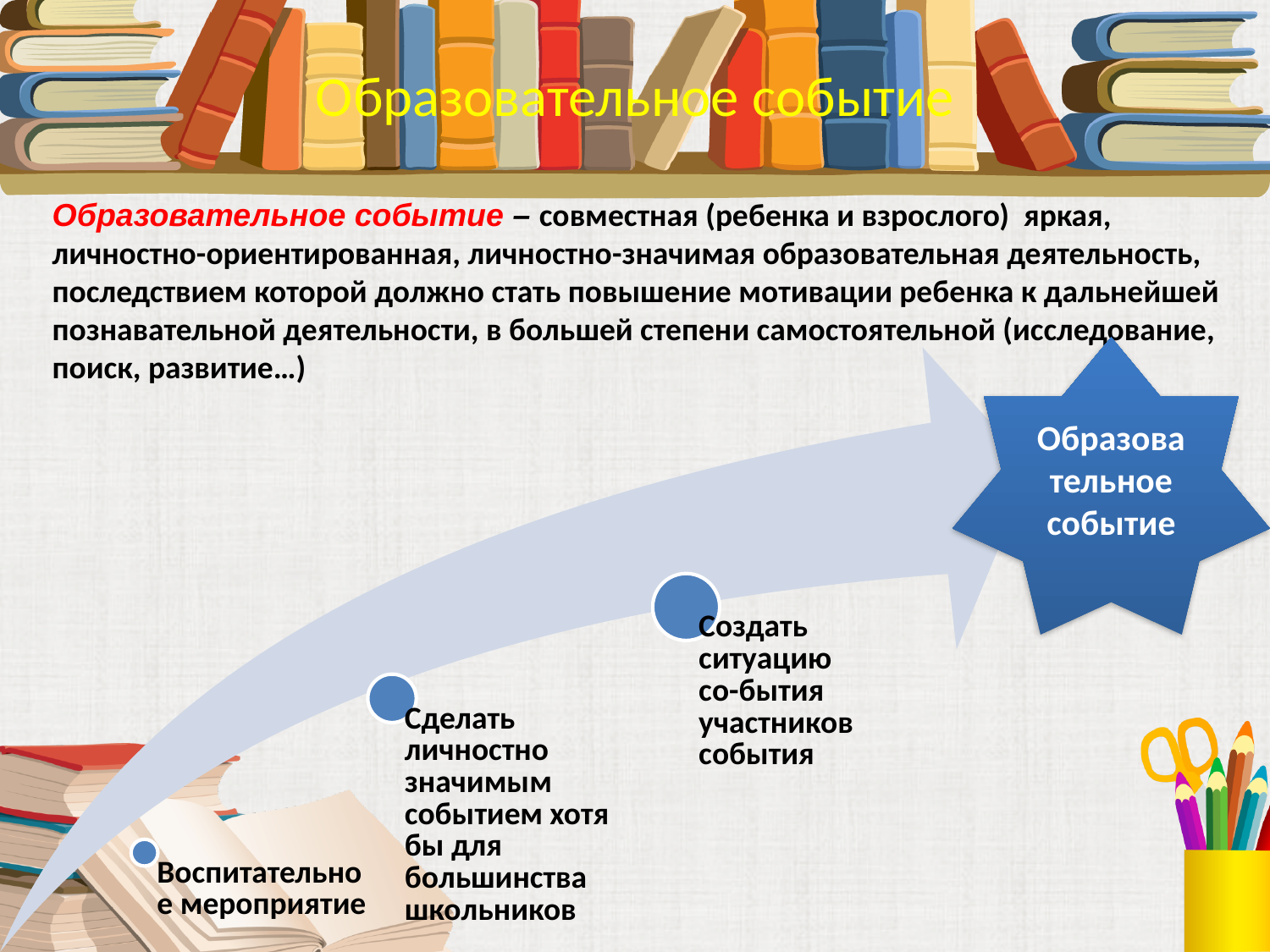

Образовательное событие

Образовательное событие – совместная (ребенка и взрослого)  яркая, личностно-ориентированная, личностно-значимая образовательная деятельность, последствием которой должно стать повышение мотивации ребенка к дальнейшей познавательной деятельности, в большей степени самостоятельной (исследование, поиск, развитие…)
Образовательное событие
Воспитательное мероприятие
Сделать личностно значимым событием хотя бы для большинства школьников
Создать ситуацию
со-бытия участников события